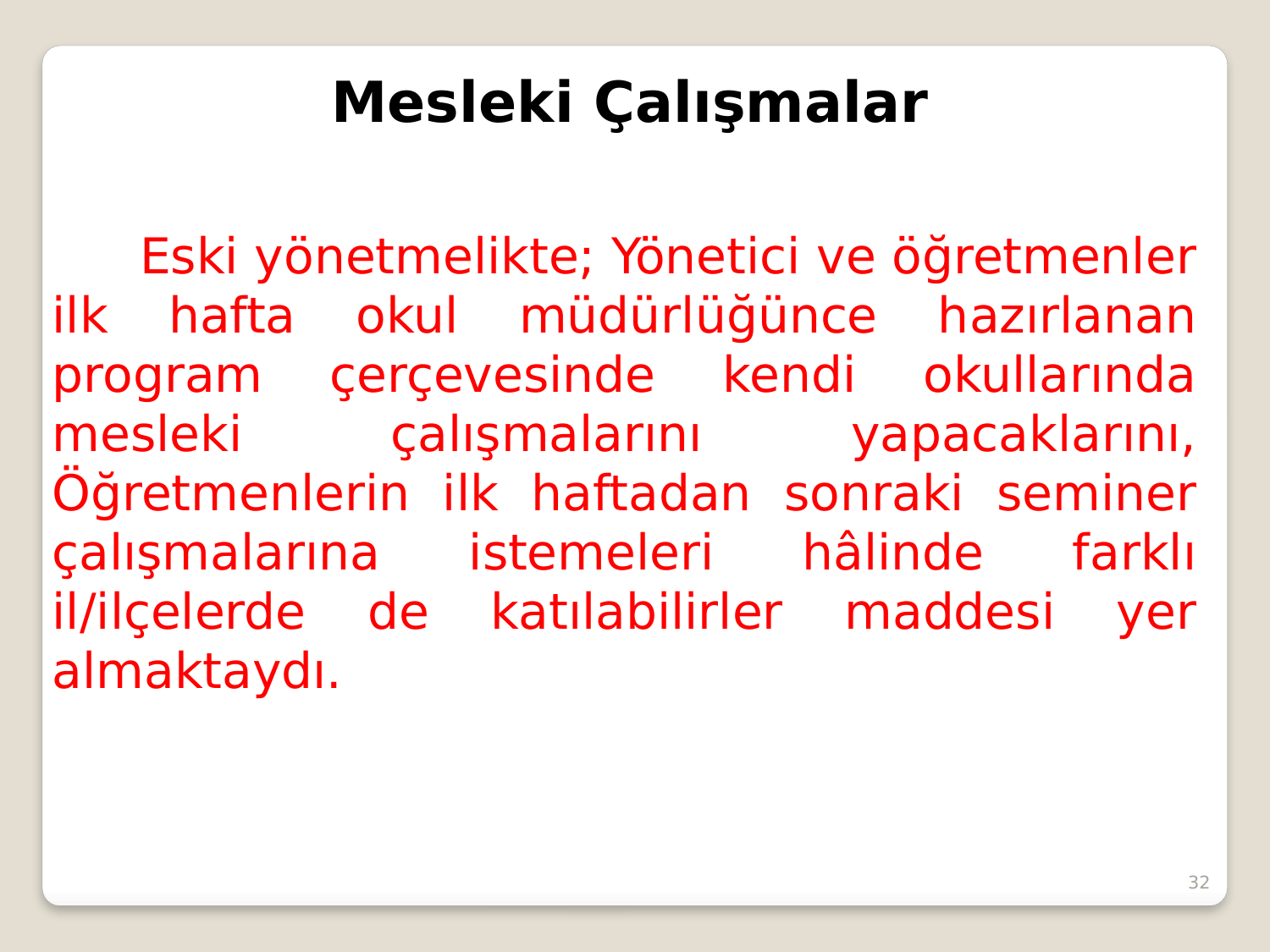

Mesleki Çalışmalar

     Eski yönetmelikte; Yönetici ve öğretmenler ilk hafta okul müdürlüğünce hazırlanan program çerçevesinde kendi okullarında mesleki çalışmalarını yapacaklarını, Öğretmenlerin ilk haftadan sonraki seminer çalışmalarına istemeleri hâlinde farklı il/ilçelerde de katılabilirler maddesi yer almaktaydı.
32